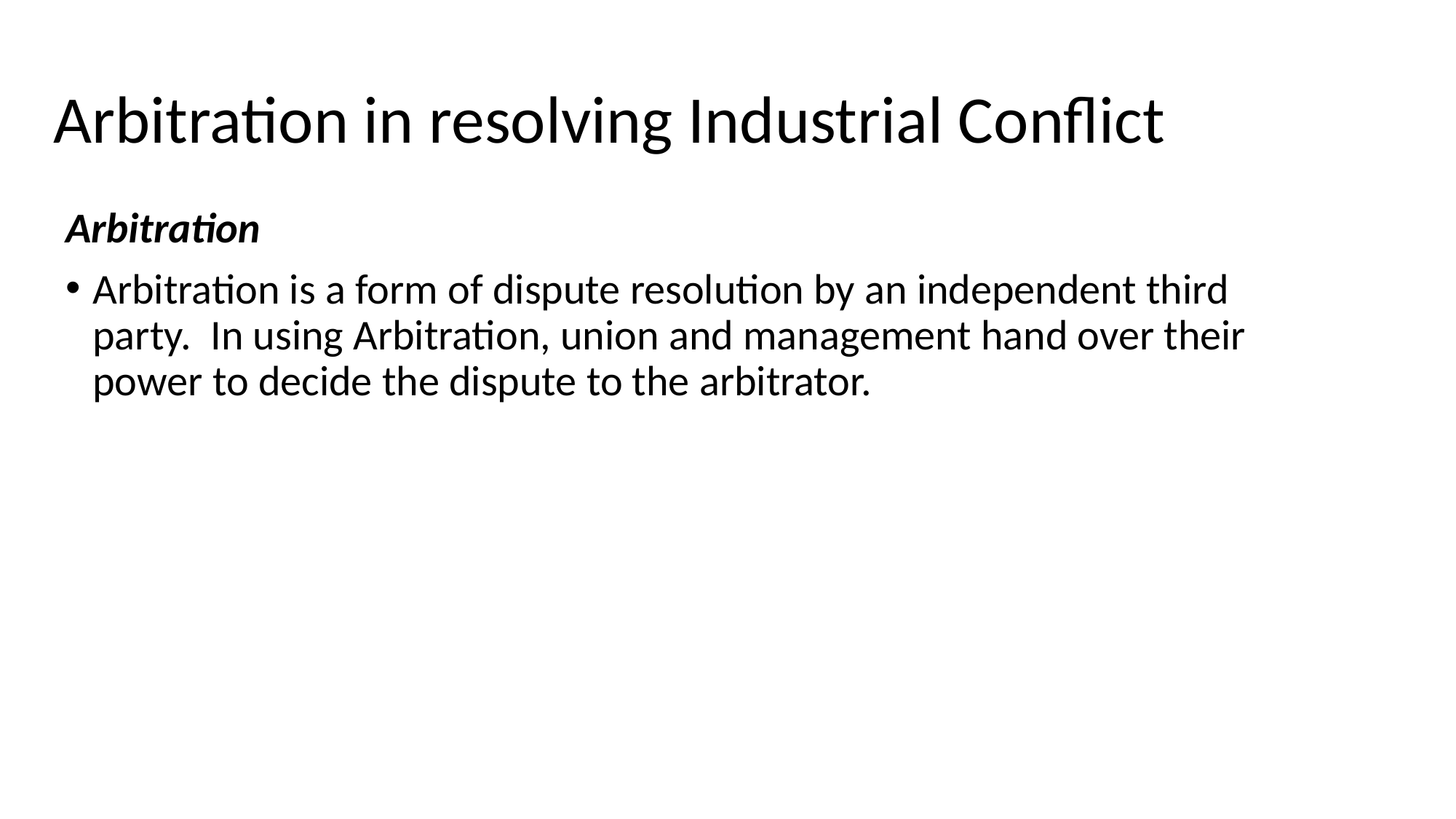

# Arbitration in resolving Industrial Conflict
Arbitration
Arbitration is a form of dispute resolution by an independent third party.  In using Arbitration, union and management hand over their power to decide the dispute to the arbitrator.